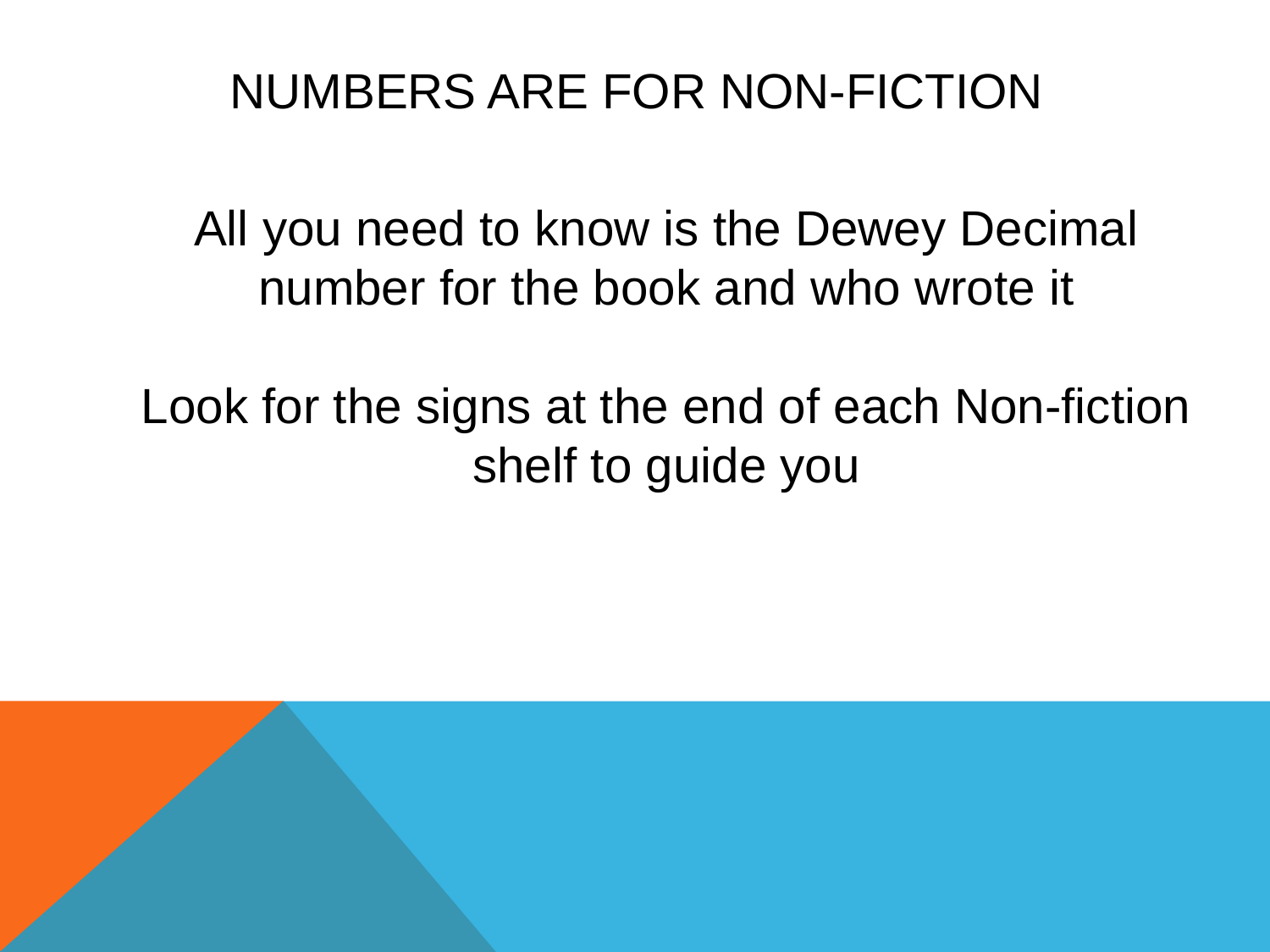

# Numbers are for non-fiction
All you need to know is the Dewey Decimal number for the book and who wrote it

Look for the signs at the end of each Non-fiction shelf to guide you